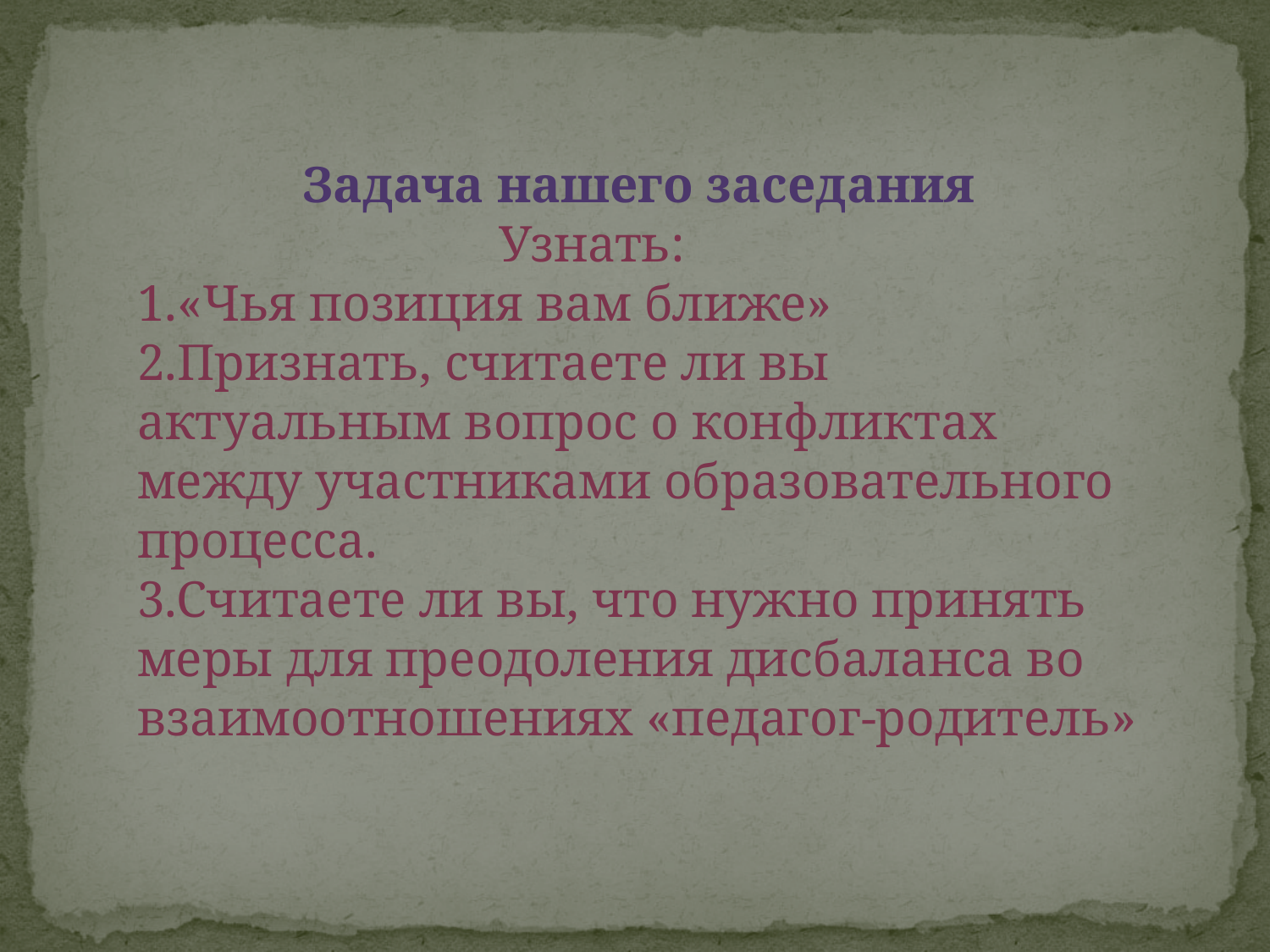

Задача нашего заседания
                            Узнать:
1.«Чья позиция вам ближе»
2.Признать, считаете ли вы актуальным вопрос о конфликтах между участниками образовательного процесса.
3.Считаете ли вы, что нужно принять меры для преодоления дисбаланса во взаимоотношениях «педагог-родитель»